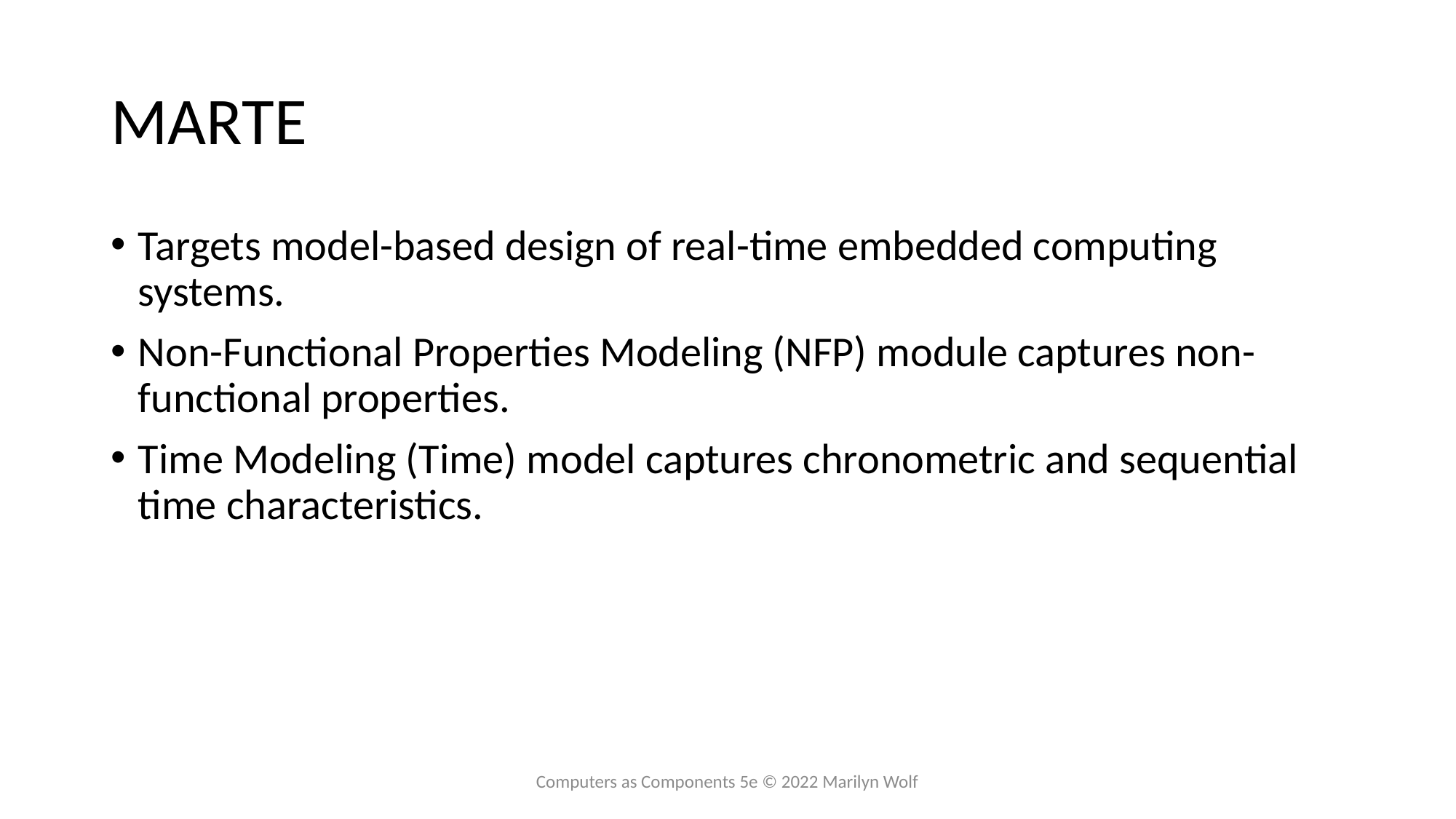

# MARTE
Targets model-based design of real-time embedded computing systems.
Non-Functional Properties Modeling (NFP) module captures non-functional properties.
Time Modeling (Time) model captures chronometric and sequential time characteristics.
Computers as Components 5e © 2022 Marilyn Wolf